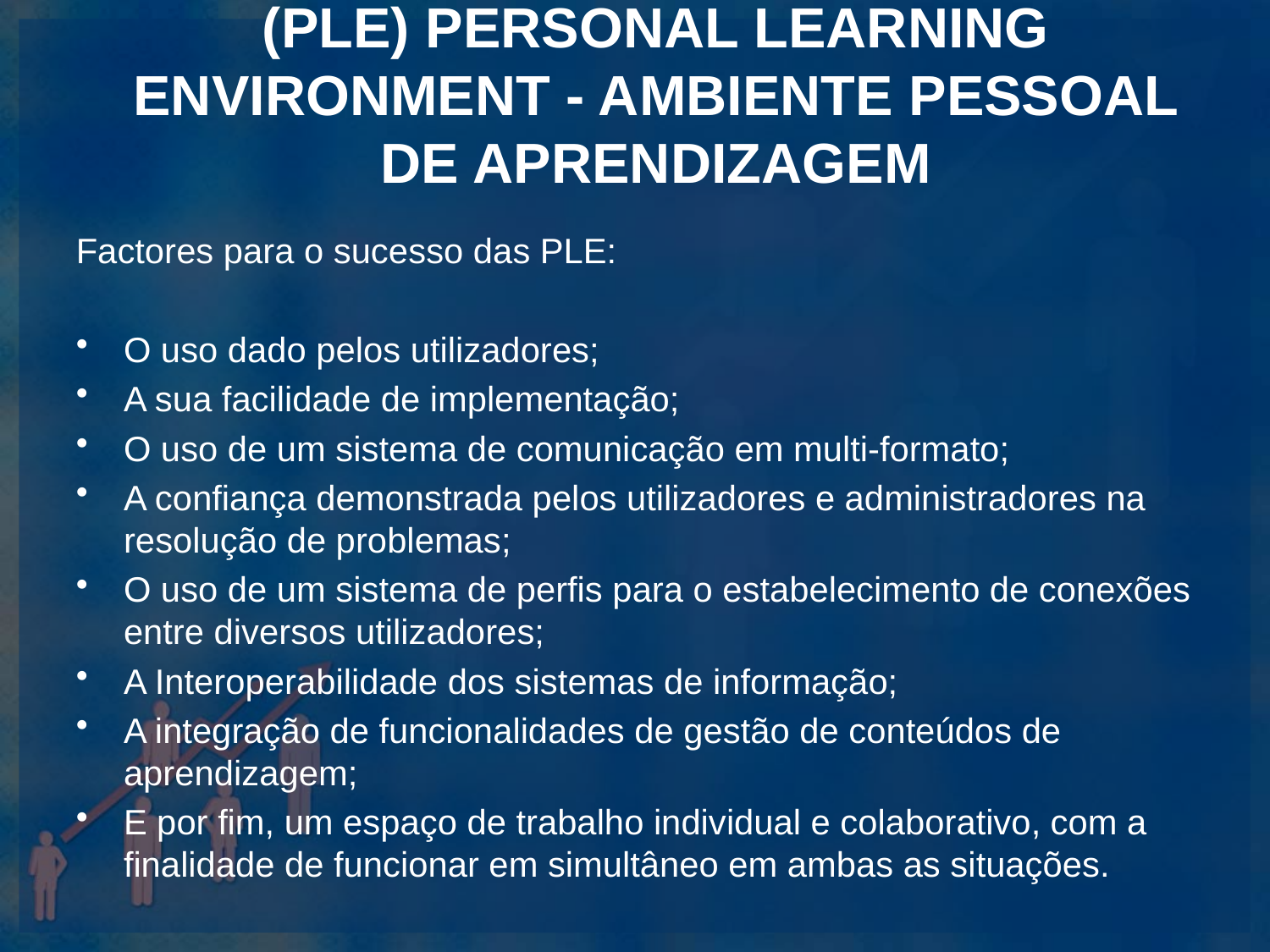

# (PLE) Personal Learning Environment - Ambiente Pessoal de Aprendizagem
Factores para o sucesso das PLE:

O uso dado pelos utilizadores;
A sua facilidade de implementação;
O uso de um sistema de comunicação em multi-formato;
A confiança demonstrada pelos utilizadores e administradores na resolução de problemas;
O uso de um sistema de perfis para o estabelecimento de conexões entre diversos utilizadores;
A Interoperabilidade dos sistemas de informação;
A integração de funcionalidades de gestão de conteúdos de aprendizagem;
E por fim, um espaço de trabalho individual e colaborativo, com a finalidade de funcionar em simultâneo em ambas as situações.